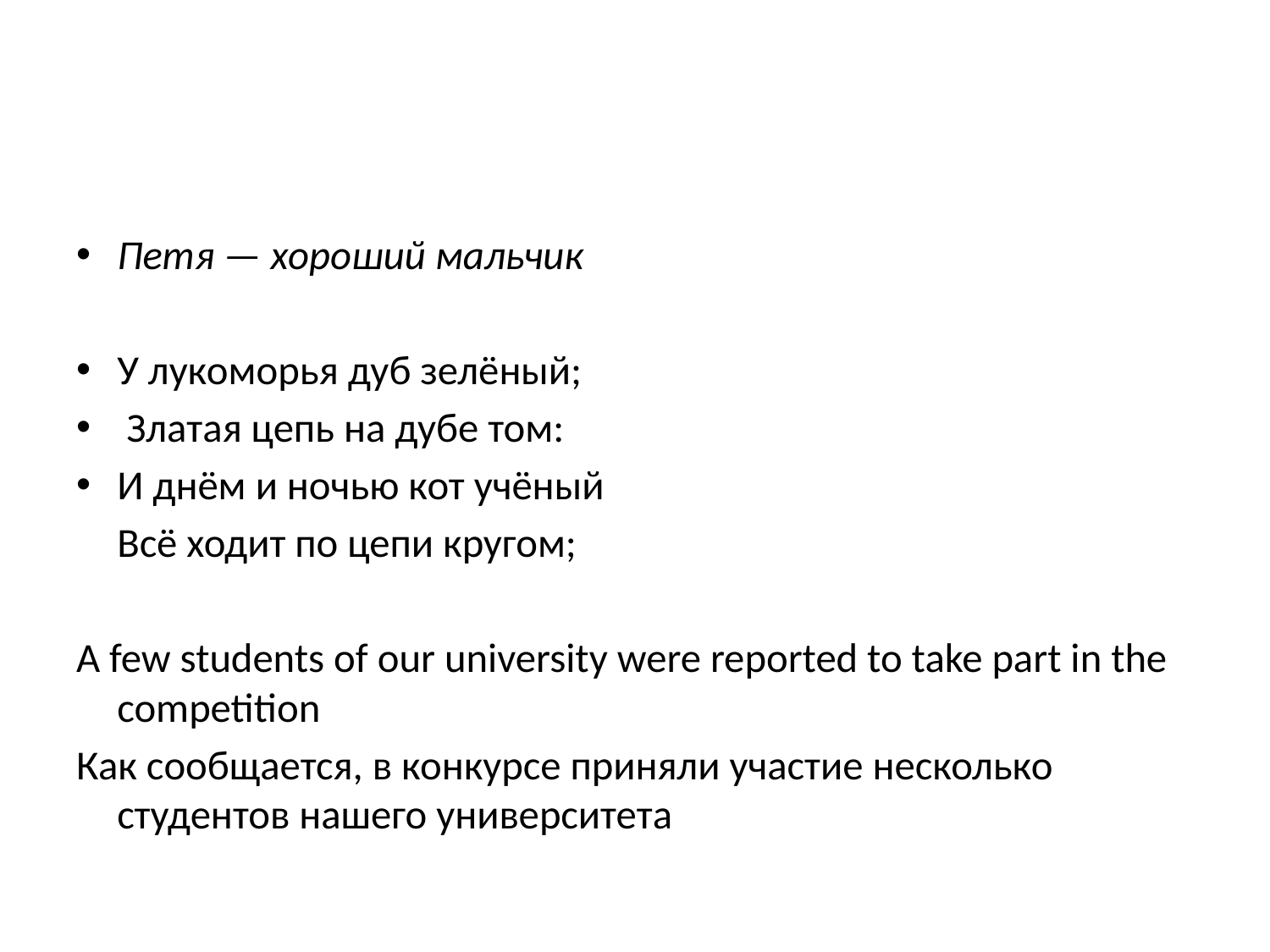

#
Петя — хороший мальчик

У лукоморья дуб зелёный;
 Златая цепь на дубе том:
И днём и ночью кот учёный
	Всё ходит по цепи кругом;

A few students of our university were reported to take part in the competition
Как сообщается, в конкурсе приняли участие несколько студентов нашего университета